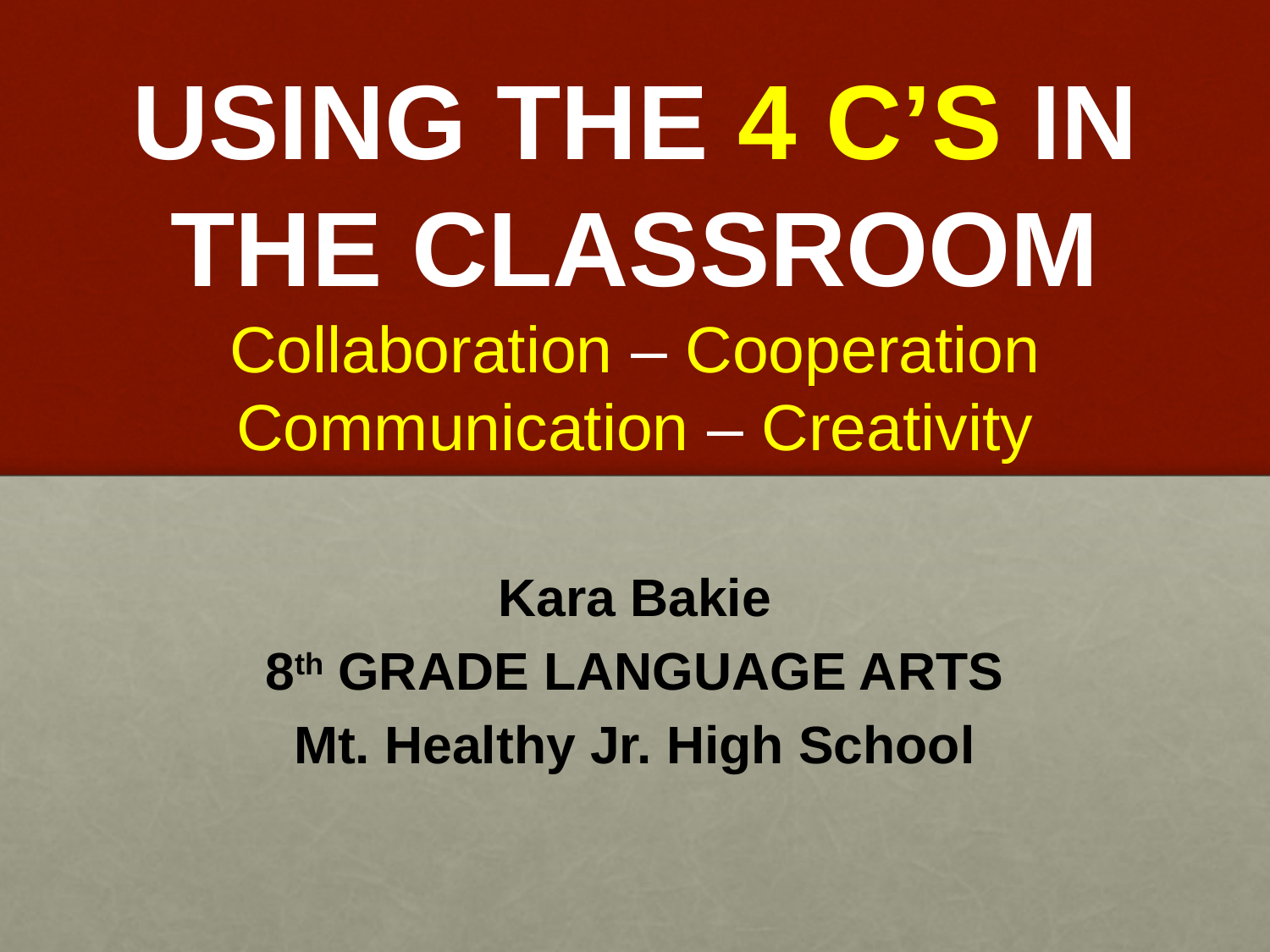

# USING THE 4 C’S IN THE CLASSROOM Collaboration – Cooperation Communication – Creativity

Kara Bakie
8th GRADE LANGUAGE ARTS
Mt. Healthy Jr. High School